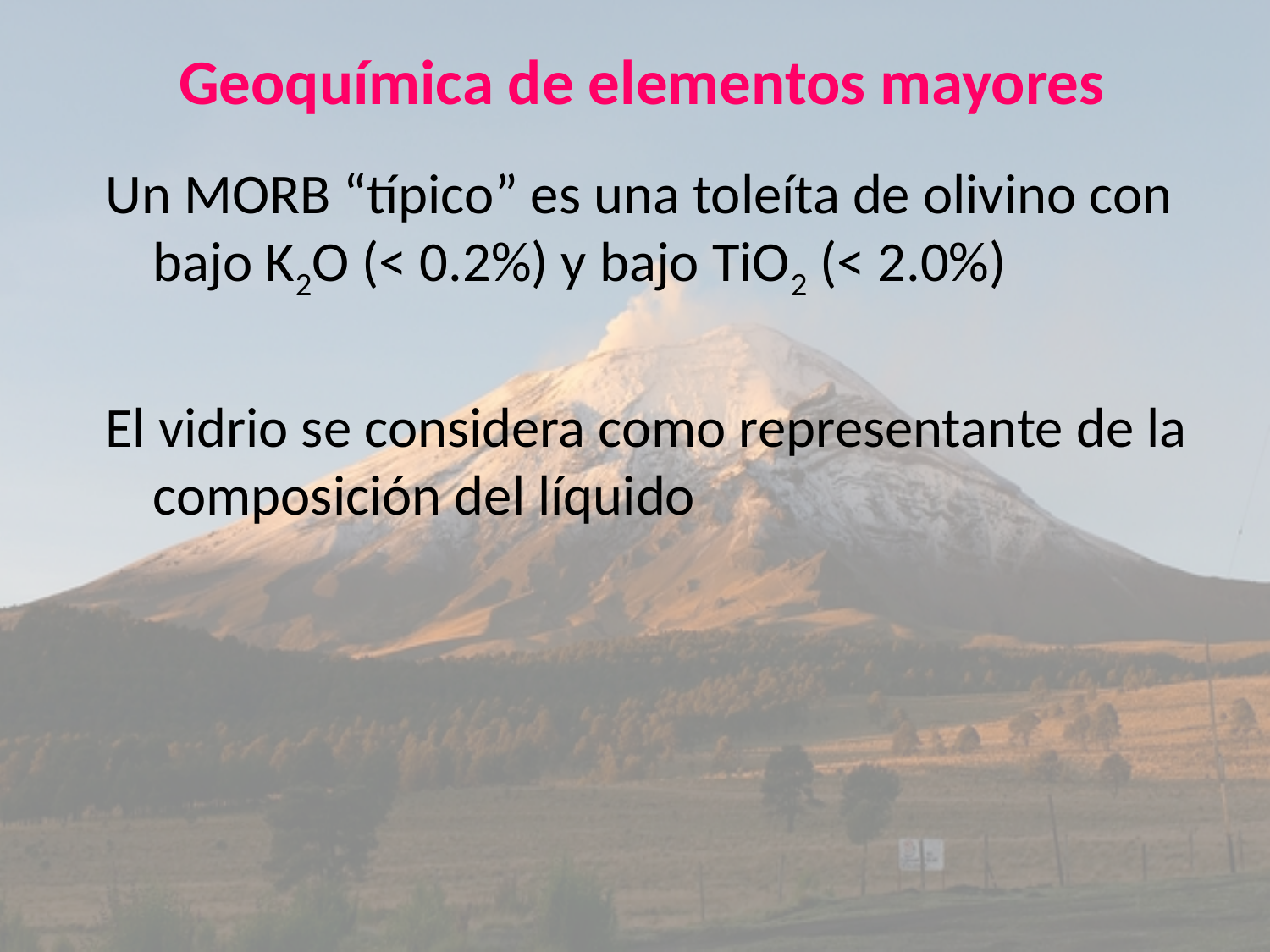

# Geoquímica de elementos mayores
Un MORB “típico” es una toleíta de olivino con bajo K2O (< 0.2%) y bajo TiO2 (< 2.0%)

El vidrio se considera como representante de la composición del líquido